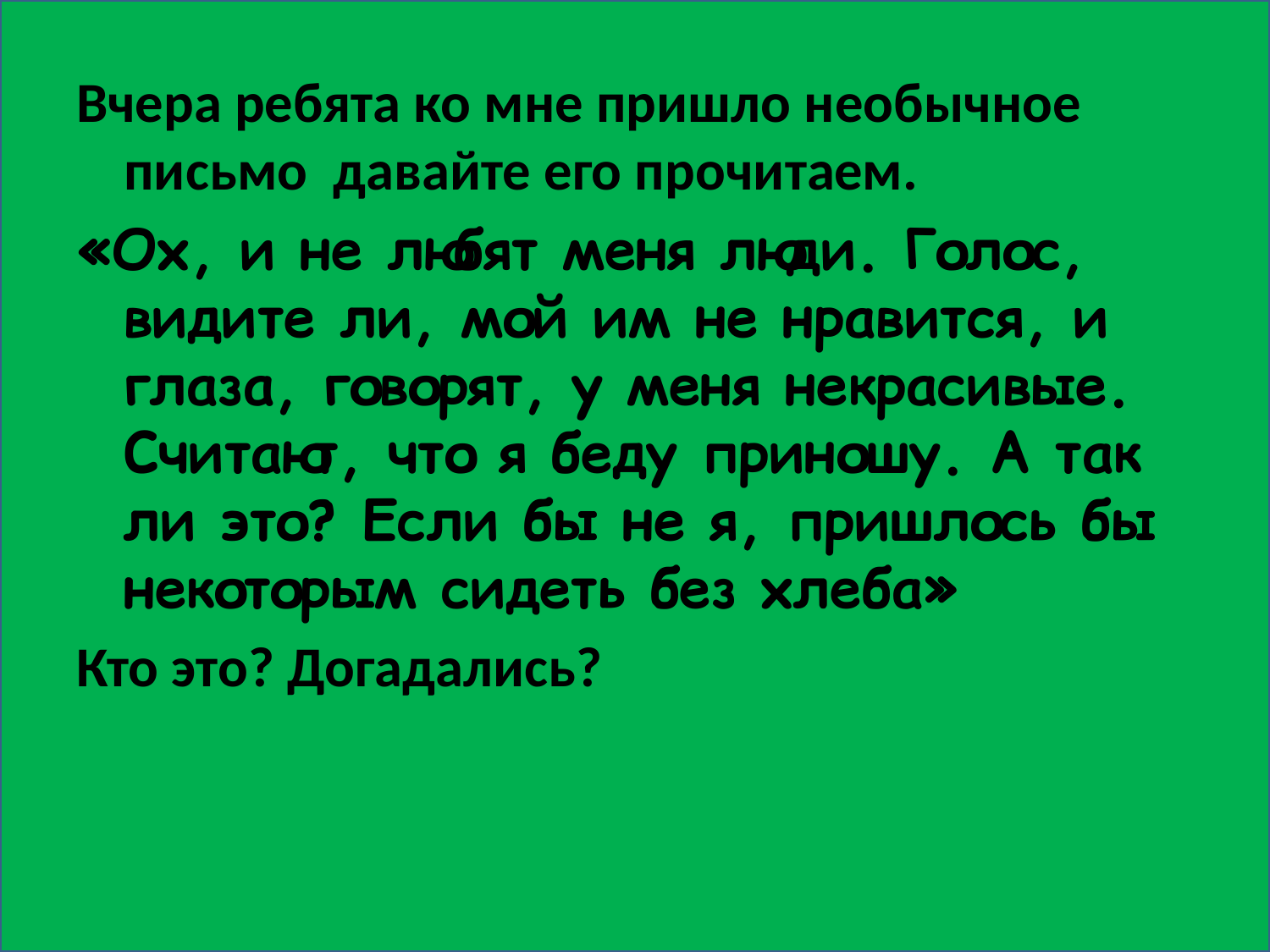

Вчера ребята ко мне пришло необычное письмо  давайте его прочитаем.
«Ох, и не любят меня люди. Голос, видите ли, мой им не нравится, и глаза, говорят, у меня некрасивые. Считают, что я беду приношу. А так ли это? Если бы не я, пришлось бы некоторым сидеть без хлеба»
Кто это? Догадались?